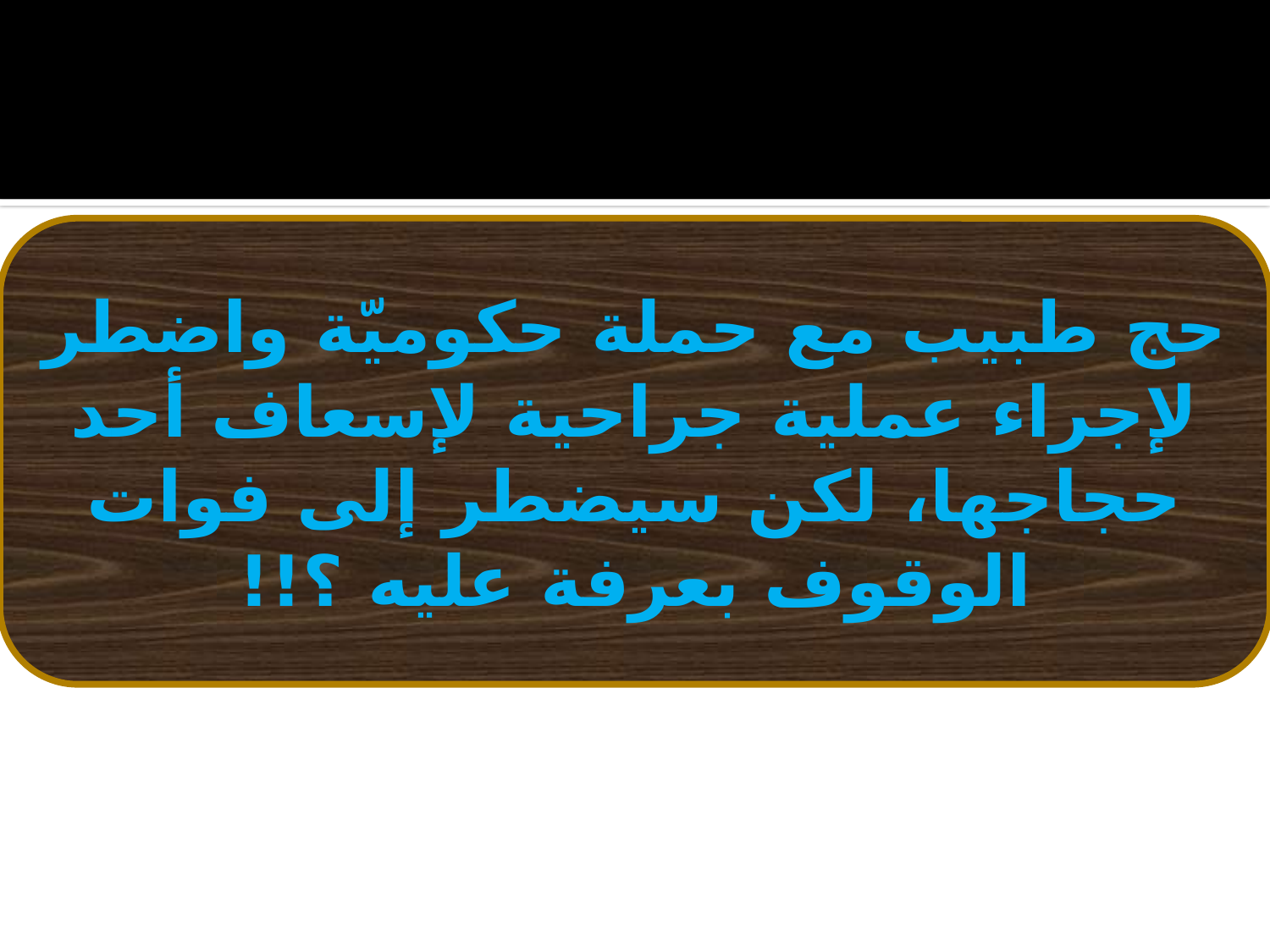

حج طبيب مع حملة حكوميّة واضطر لإجراء عملية جراحية لإسعاف أحد حجاجها، لكن سيضطر إلى فوات الوقوف بعرفة عليه ؟!!